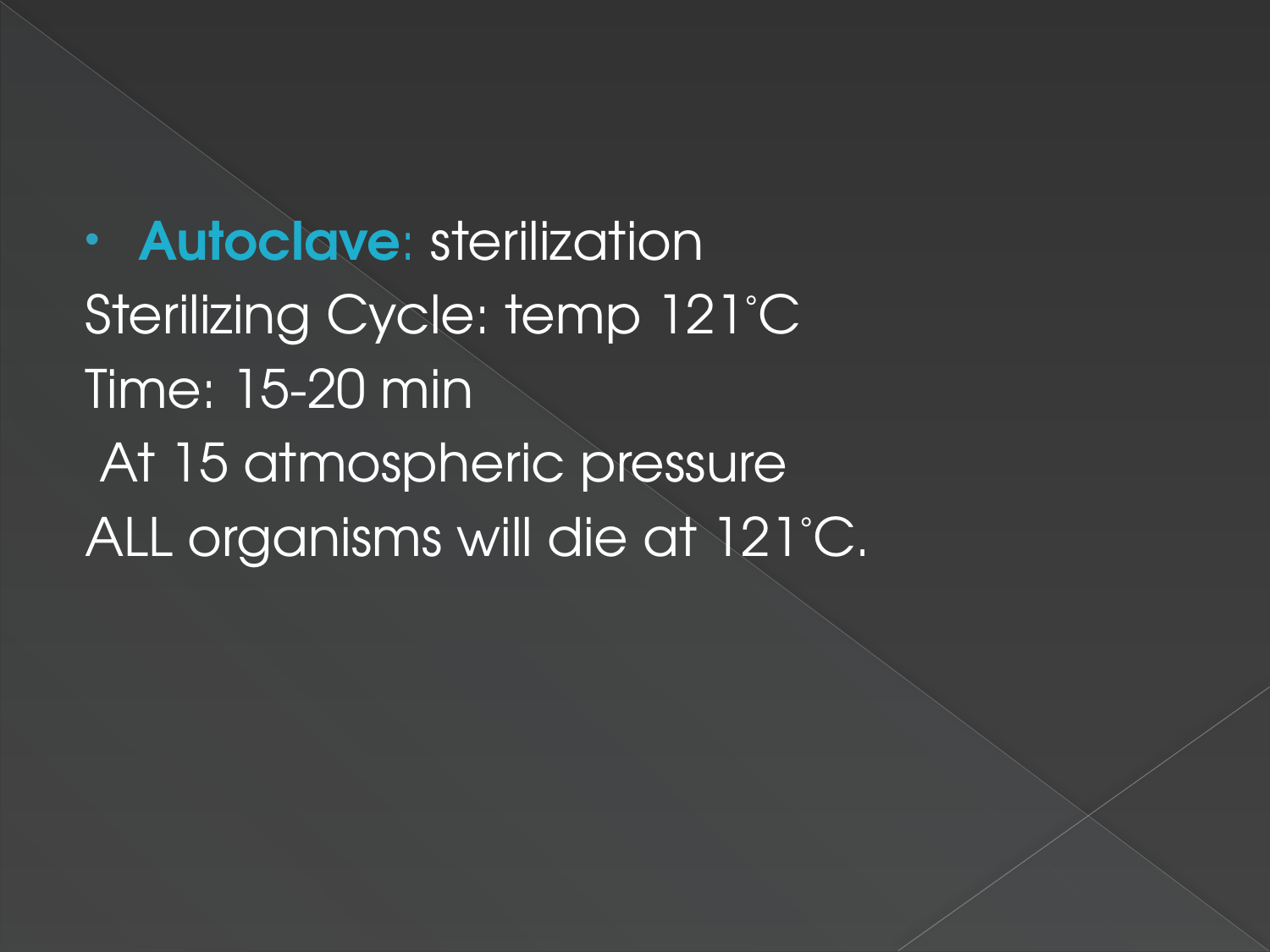

#
Autoclave: sterilization
Sterilizing Cycle: temp 121°C
Time: 15-20 min
 At 15 atmospheric pressure
ALL organisms will die at 121°C.